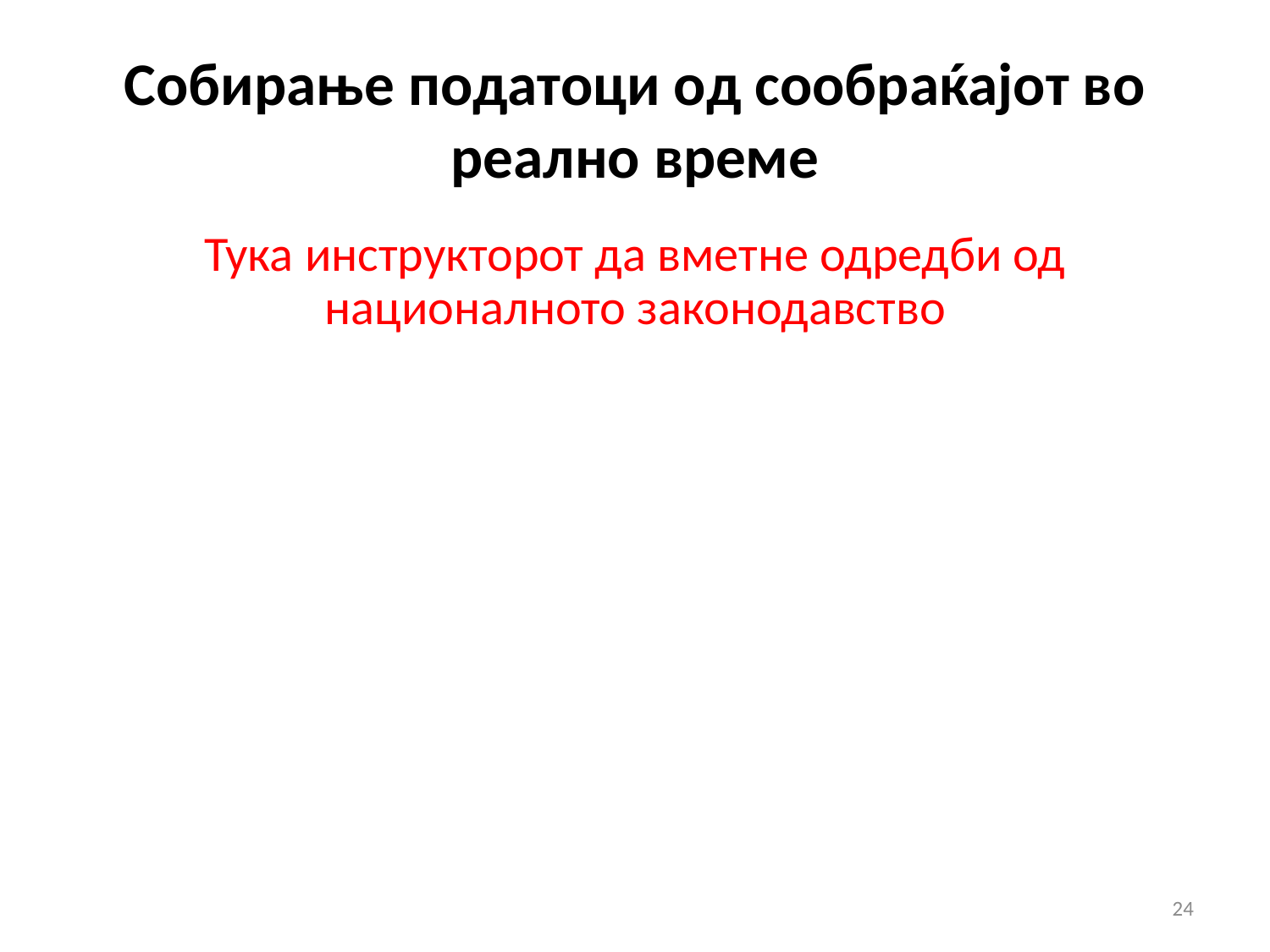

# Собирање податоци од сообраќајот во реално време
Тука инструкторот да вметне одредби од националното законодавство
24